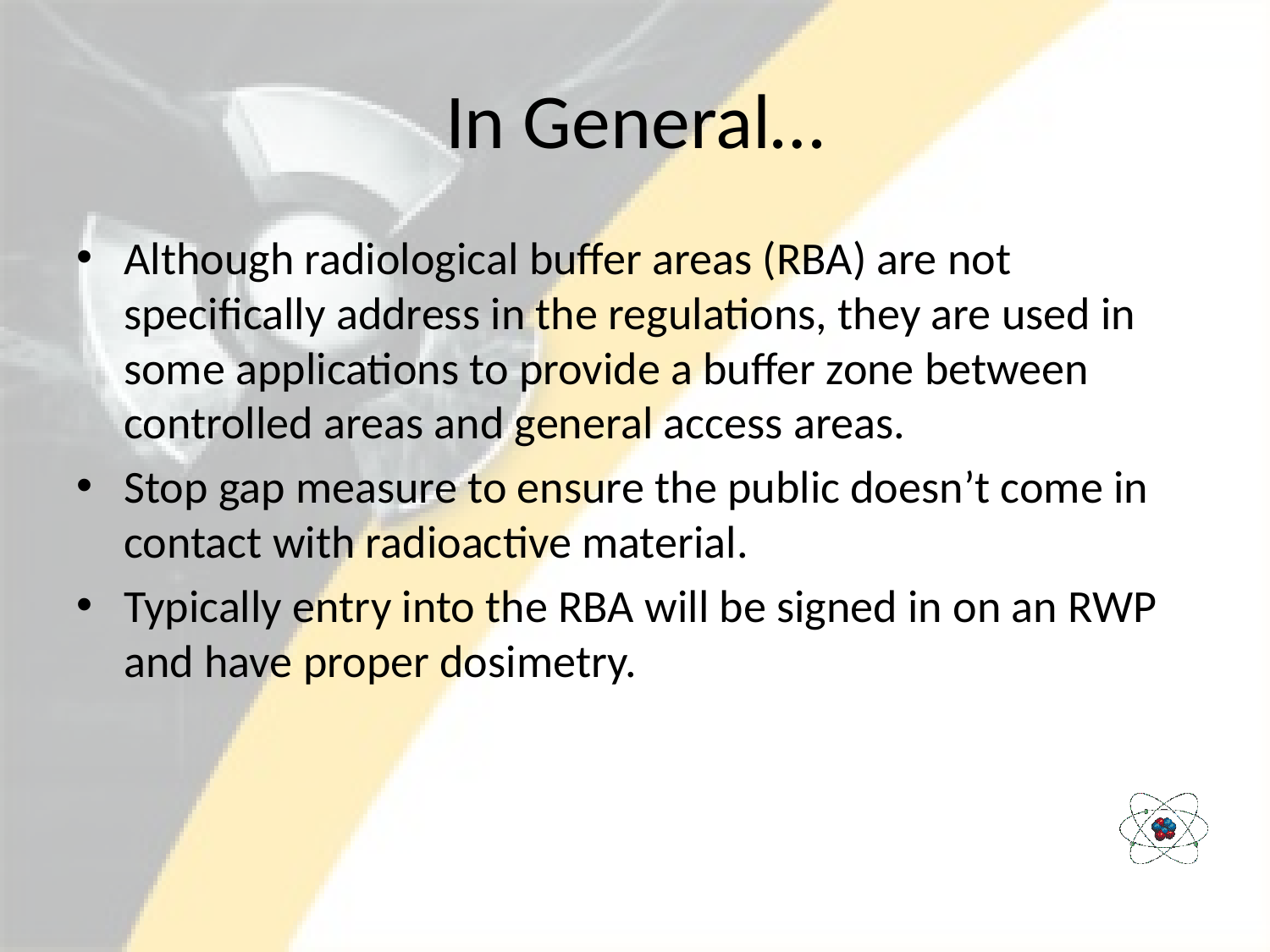

# In General…
Although radiological buffer areas (RBA) are not specifically address in the regulations, they are used in some applications to provide a buffer zone between controlled areas and general access areas.
Stop gap measure to ensure the public doesn’t come in contact with radioactive material.
Typically entry into the RBA will be signed in on an RWP and have proper dosimetry.